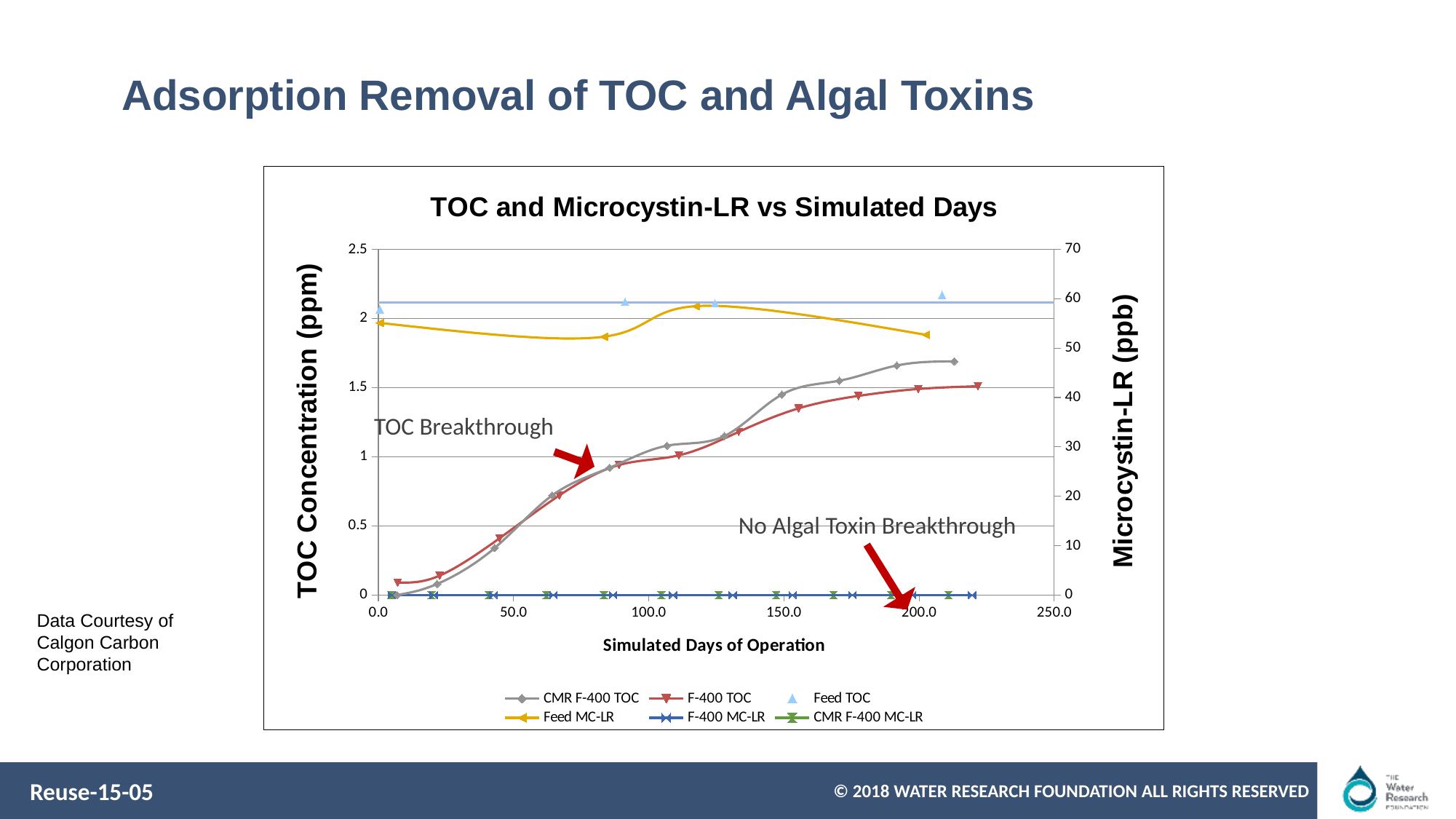

# Adsorption Removal of TOC and Algal Toxins

### Chart: TOC and Microcystin-LR vs Simulated Days

| Category |  |  |  |  |  |  |  |
|---|---|---|---|---|---|---|---|
TOC Breakthrough
No Algal Toxin Breakthrough
Data Courtesy of Calgon Carbon Corporation